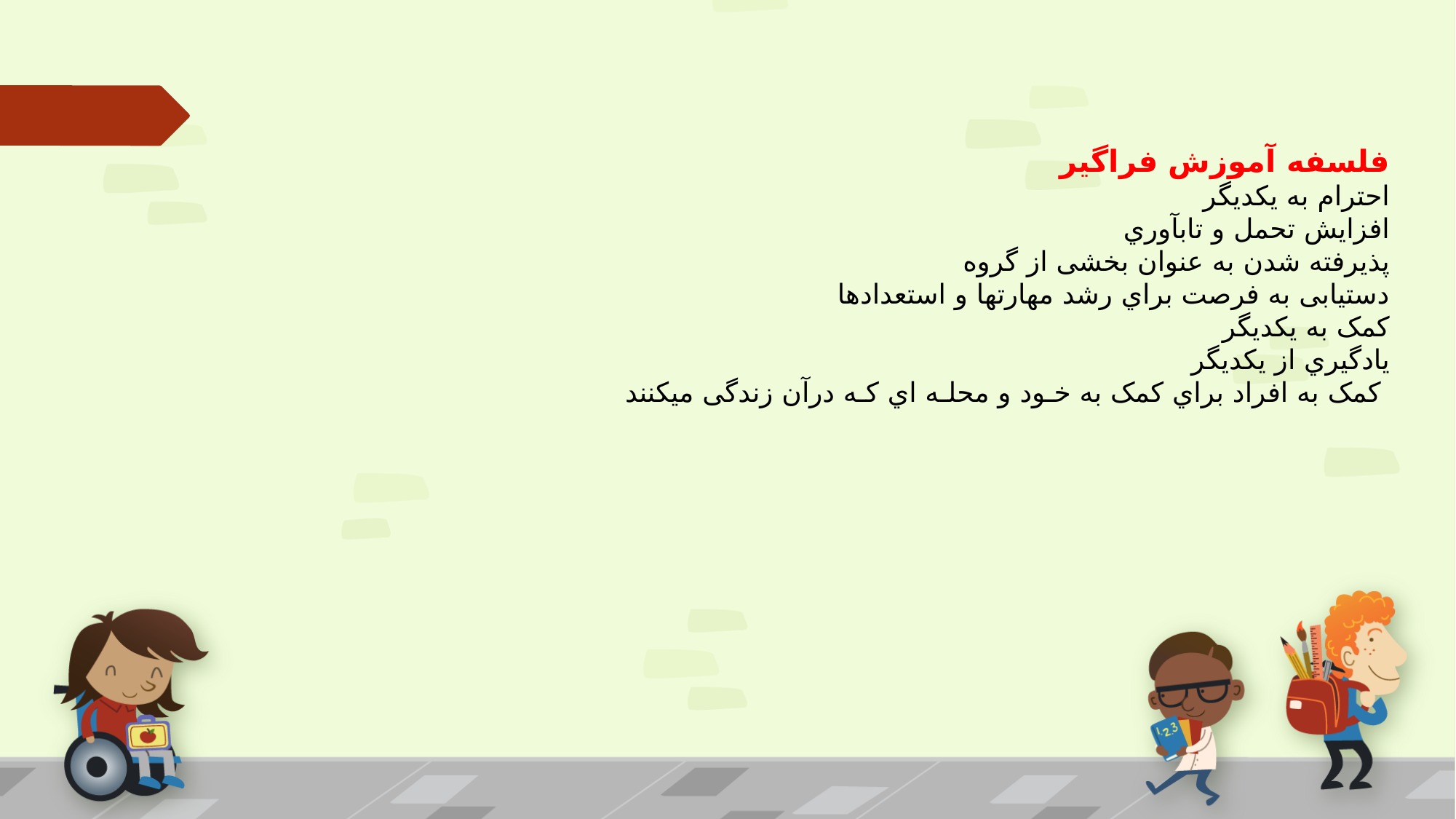

فلسفه آموزش فراگیر
احترام به یکدیگر
افزایش تحمل و تابآوري
پذیرفته شدن به عنوان بخشی از گروه
دستیابی به فرصت براي رشد مهارتها و استعدادها
کمک به یکدیگر
یادگیري از یکدیگر
کمک به افراد براي کمک به خـود و محلـه اي کـه درآن زندگی میکنند